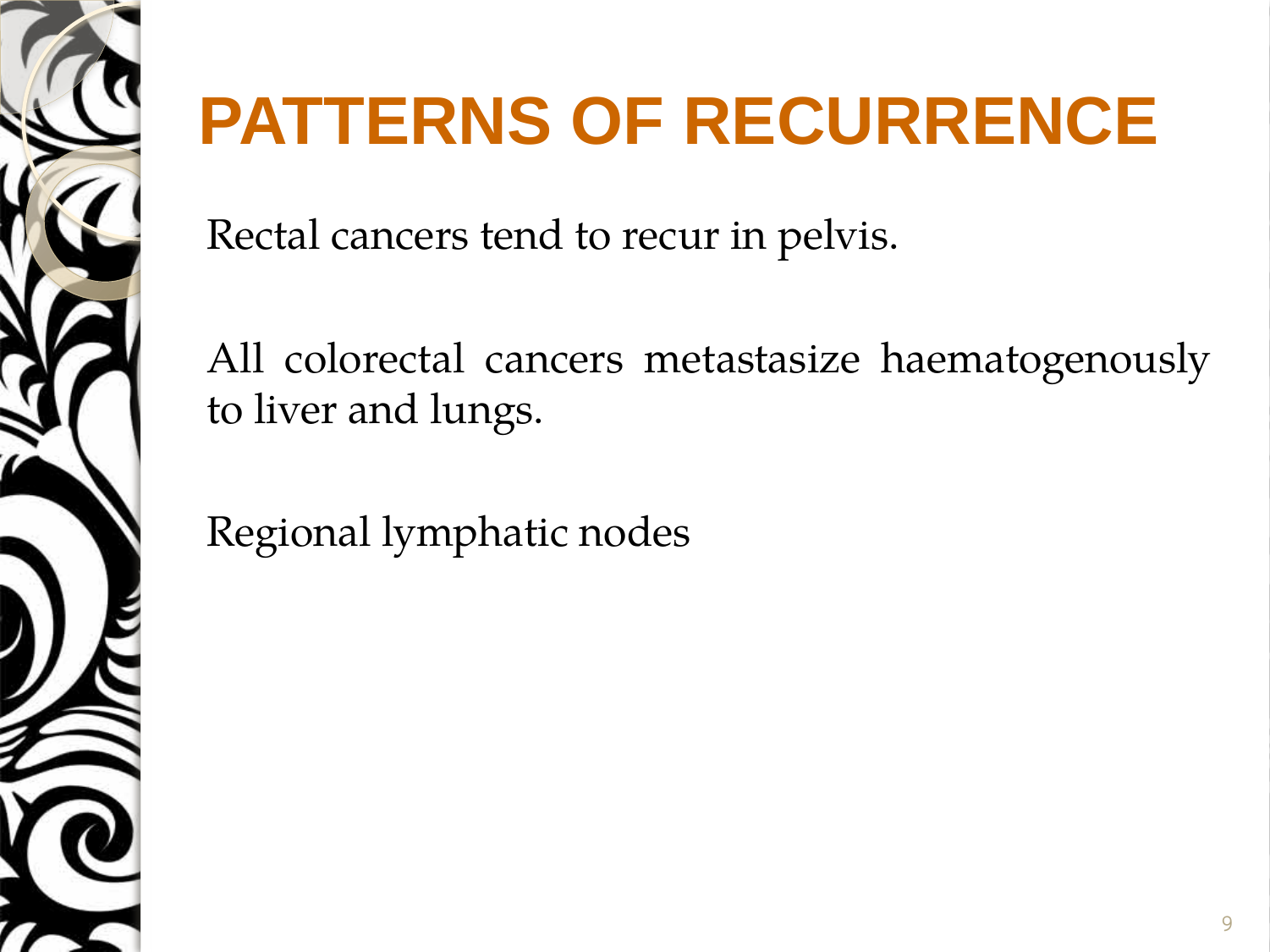

# PATTERNS OF RECURRENCE
Rectal cancers tend to recur in pelvis.

All colorectal cancers metastasize haematogenously to liver and lungs.

Regional lymphatic nodes
9